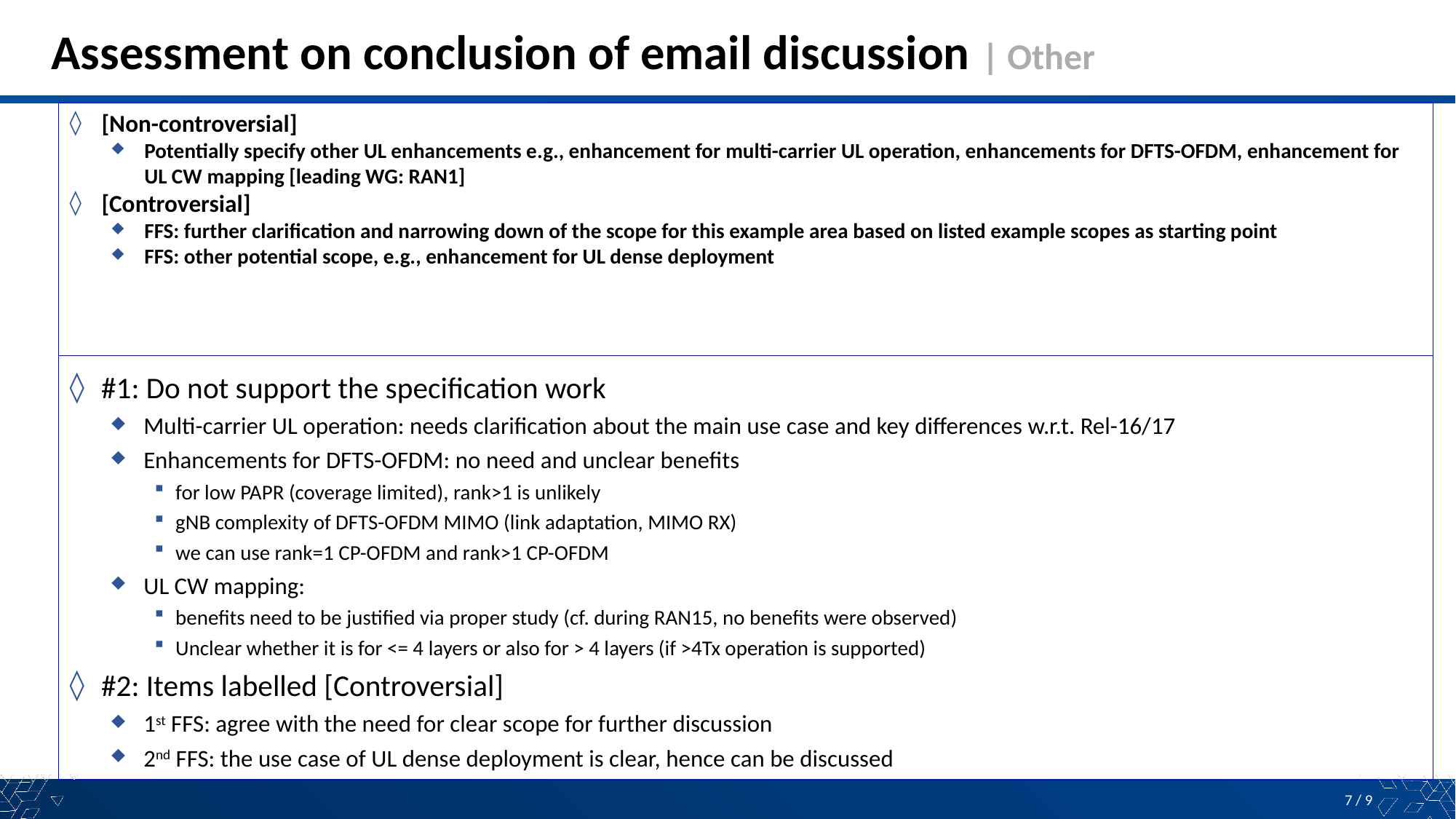

# Assessment on conclusion of email discussion | Other
[Non-controversial]
Potentially specify other UL enhancements e.g., enhancement for multi-carrier UL operation, enhancements for DFTS-OFDM, enhancement for UL CW mapping [leading WG: RAN1]
[Controversial]
FFS: further clarification and narrowing down of the scope for this example area based on listed example scopes as starting point
FFS: other potential scope, e.g., enhancement for UL dense deployment

#1: Do not support the specification work
Multi-carrier UL operation: needs clarification about the main use case and key differences w.r.t. Rel-16/17
Enhancements for DFTS-OFDM: no need and unclear benefits
for low PAPR (coverage limited), rank>1 is unlikely
gNB complexity of DFTS-OFDM MIMO (link adaptation, MIMO RX)
we can use rank=1 CP-OFDM and rank>1 CP-OFDM
UL CW mapping:
benefits need to be justified via proper study (cf. during RAN15, no benefits were observed)
Unclear whether it is for <= 4 layers or also for > 4 layers (if >4Tx operation is supported)
#2: Items labelled [Controversial]
1st FFS: agree with the need for clear scope for further discussion
2nd FFS: the use case of UL dense deployment is clear, hence can be discussed